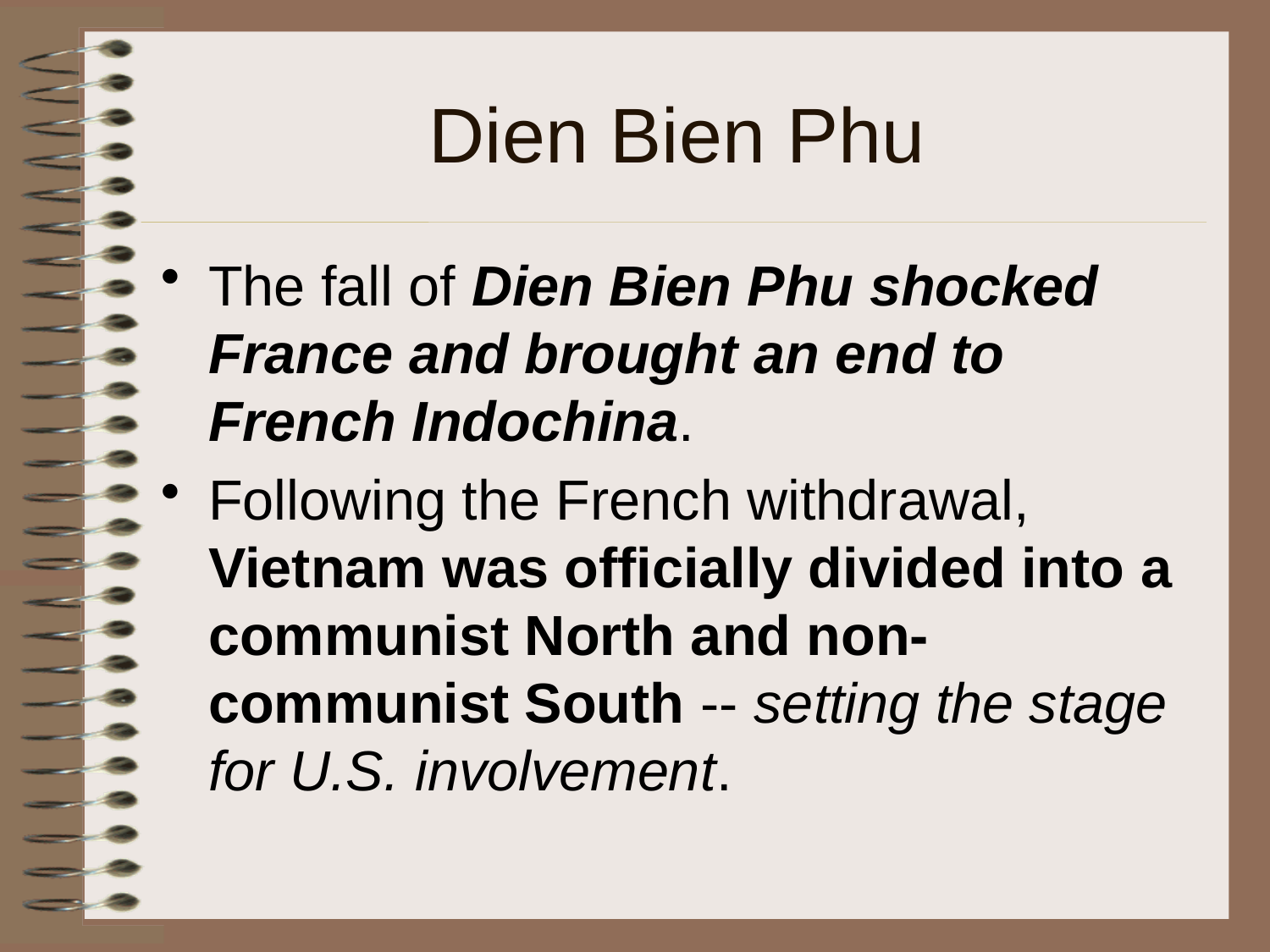

# Dien Bien Phu
The fall of Dien Bien Phu shocked France and brought an end to French Indochina.
Following the French withdrawal, Vietnam was officially divided into a communist North and non-communist South -- setting the stage for U.S. involvement.